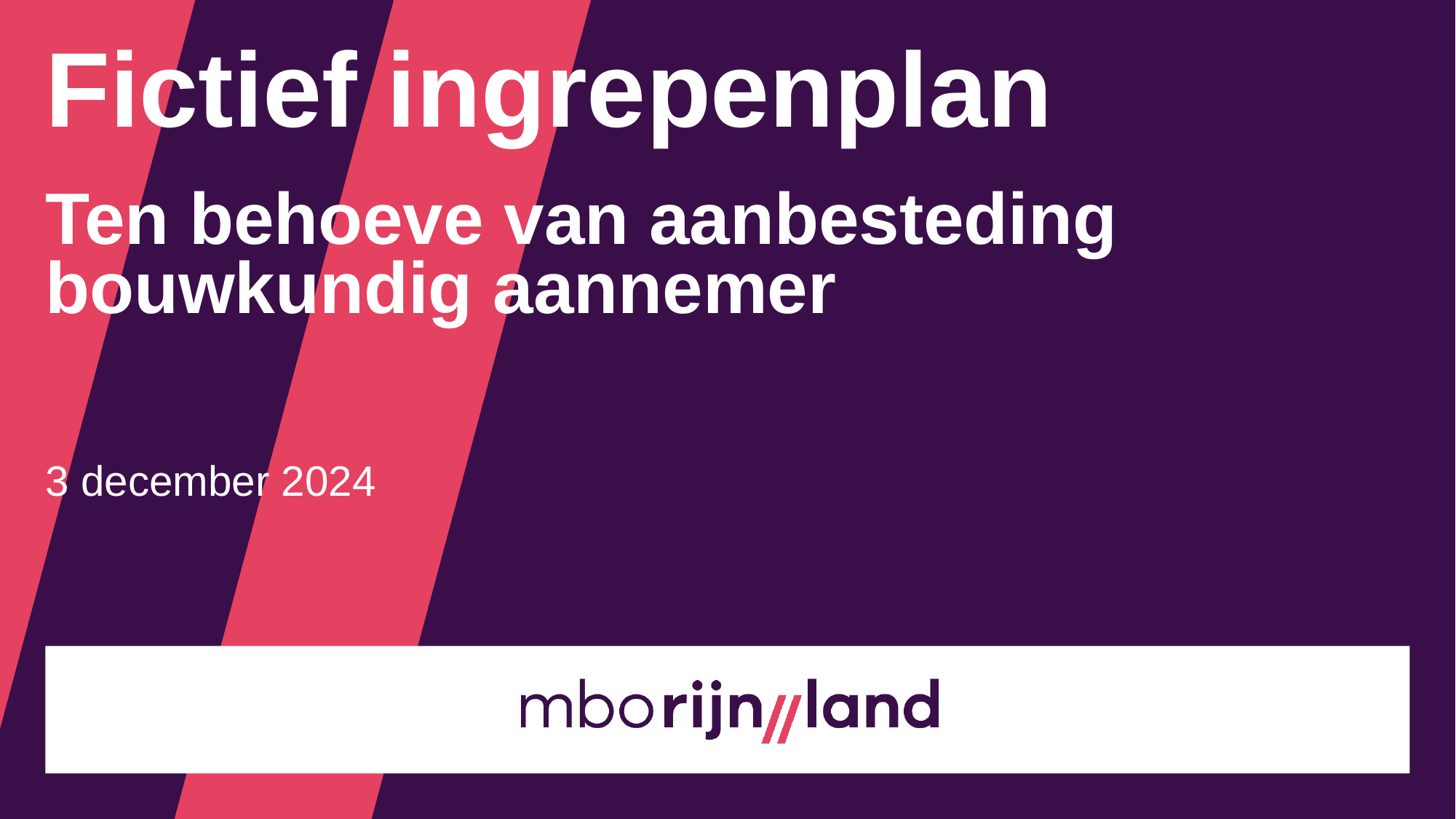

# Fictief ingrepenplan Ten behoeve van aanbesteding bouwkundig aannemer

3 december 2024